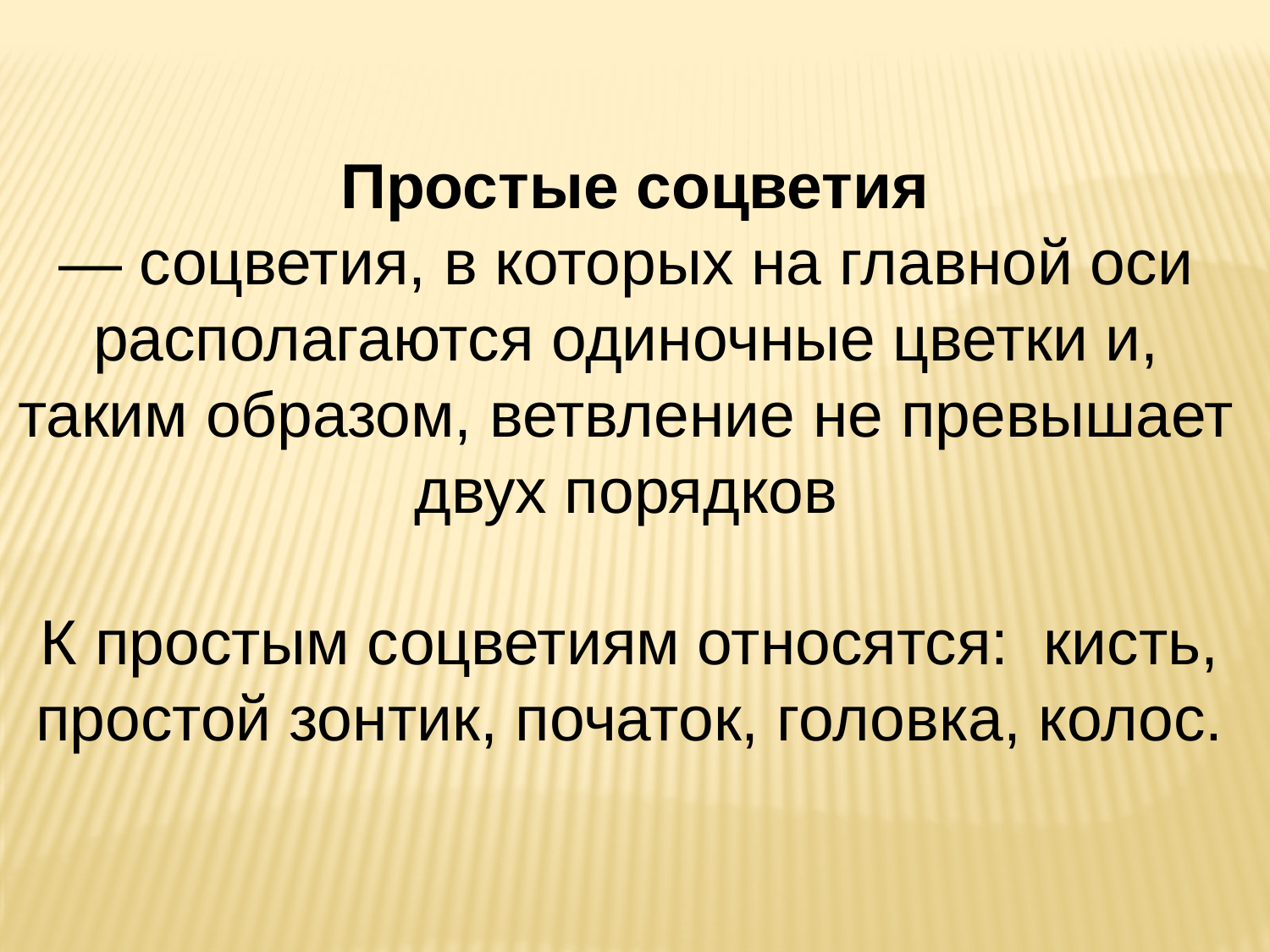

Простые соцветия— соцветия, в которых на главной оси
располагаются одиночные цветки и,
таким образом, ветвление не превышает
двух порядков
К простым соцветиям относятся:  кисть, простой зонтик, початок, головка, колос.